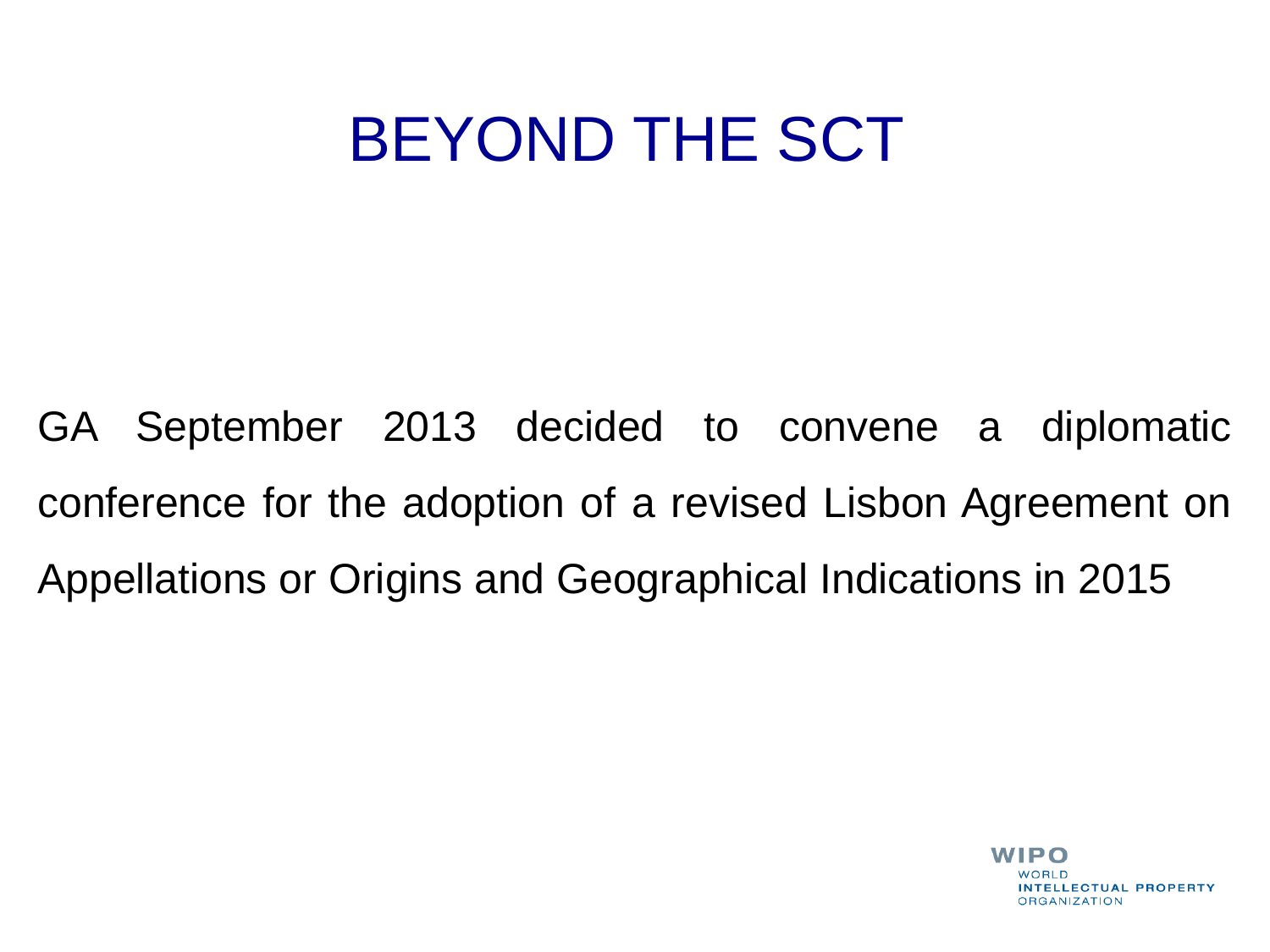

# BEYOND THE SCT

GA September 2013 decided to convene a diplomatic conference for the adoption of a revised Lisbon Agreement on Appellations or Origins and Geographical Indications in 2015